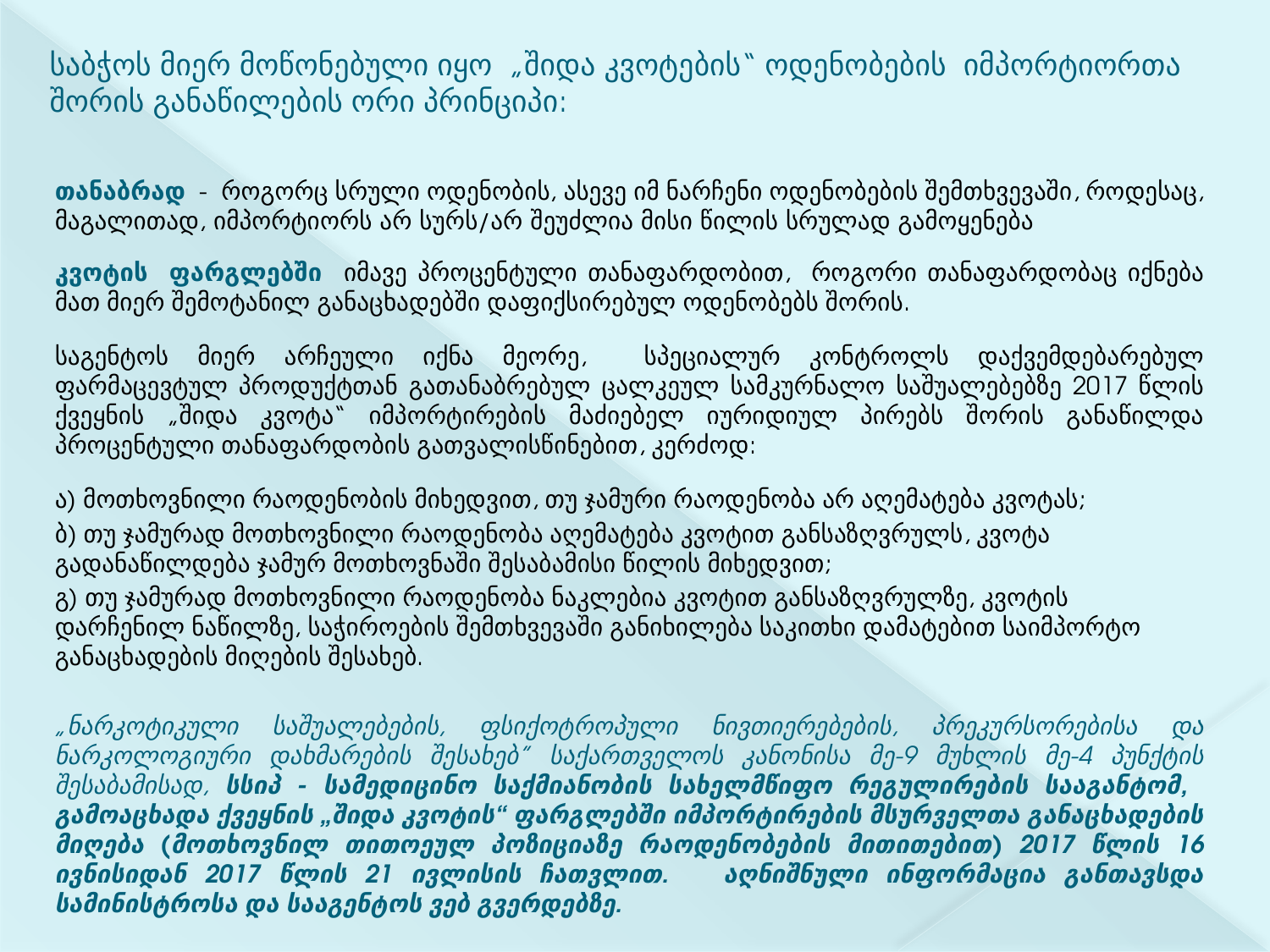

# საბჭოს მიერ მოწონებული იყო  „შიდა კვოტების“ ოდენობების  იმპორტიორთა შორის განაწილების ორი პრინციპი:
თანაბრად  -  როგორც სრული ოდენობის, ასევე იმ ნარჩენი ოდენობების შემთხვევაში, როდესაც, მაგალითად, იმპორტიორს არ სურს/არ შეუძლია მისი წილის სრულად გამოყენება
კვოტის  ფარგლებში  იმავე პროცენტული თანაფარდობით,  როგორი თანაფარდობაც იქნება მათ მიერ შემოტანილ განაცხადებში დაფიქსირებულ ოდენობებს შორის.

საგენტოს მიერ არჩეული იქნა მეორე,  სპეციალურ კონტროლს დაქვემდებარებულ ფარმაცევტულ პროდუქტთან გათანაბრებულ ცალკეულ სამკურნალო საშუალებებზე 2017 წლის ქვეყნის „შიდა კვოტა“ იმპორტირების მაძიებელ იურიდიულ პირებს შორის განაწილდა პროცენტული თანაფარდობის გათვალისწინებით, კერძოდ:

ა) მოთხოვნილი რაოდენობის მიხედვით, თუ ჯამური რაოდენობა არ აღემატება კვოტას;
ბ) თუ ჯამურად მოთხოვნილი რაოდენობა აღემატება კვოტით განსაზღვრულს, კვოტა გადანაწილდება ჯამურ მოთხოვნაში შესაბამისი წილის მიხედვით;
გ) თუ ჯამურად მოთხოვნილი რაოდენობა ნაკლებია კვოტით განსაზღვრულზე, კვოტის დარჩენილ ნაწილზე, საჭიროების შემთხვევაში განიხილება საკითხი დამატებით საიმპორტო განაცხადების მიღების შესახებ.

„ნარკოტიკული საშუალებების, ფსიქოტროპული ნივთიერებების, პრეკურსორებისა და ნარკოლოგიური დახმარების შესახებ” საქართველოს კანონისა მე-9 მუხლის მე-4 პუნქტის შესაბამისად, სსიპ - სამედიცინო საქმიანობის სახელმწიფო რეგულირების სააგანტომ,  გამოაცხადა ქვეყნის „შიდა კვოტის“ ფარგლებში იმპორტირების მსურველთა განაცხადების მიღება (მოთხოვნილ თითოეულ პოზიციაზე რაოდენობების მითითებით) 2017 წლის 16 ივნისიდან 2017 წლის 21 ივლისის ჩათვლით.   აღნიშნული ინფორმაცია განთავსდა სამინისტროსა და სააგენტოს ვებ გვერდებზე.